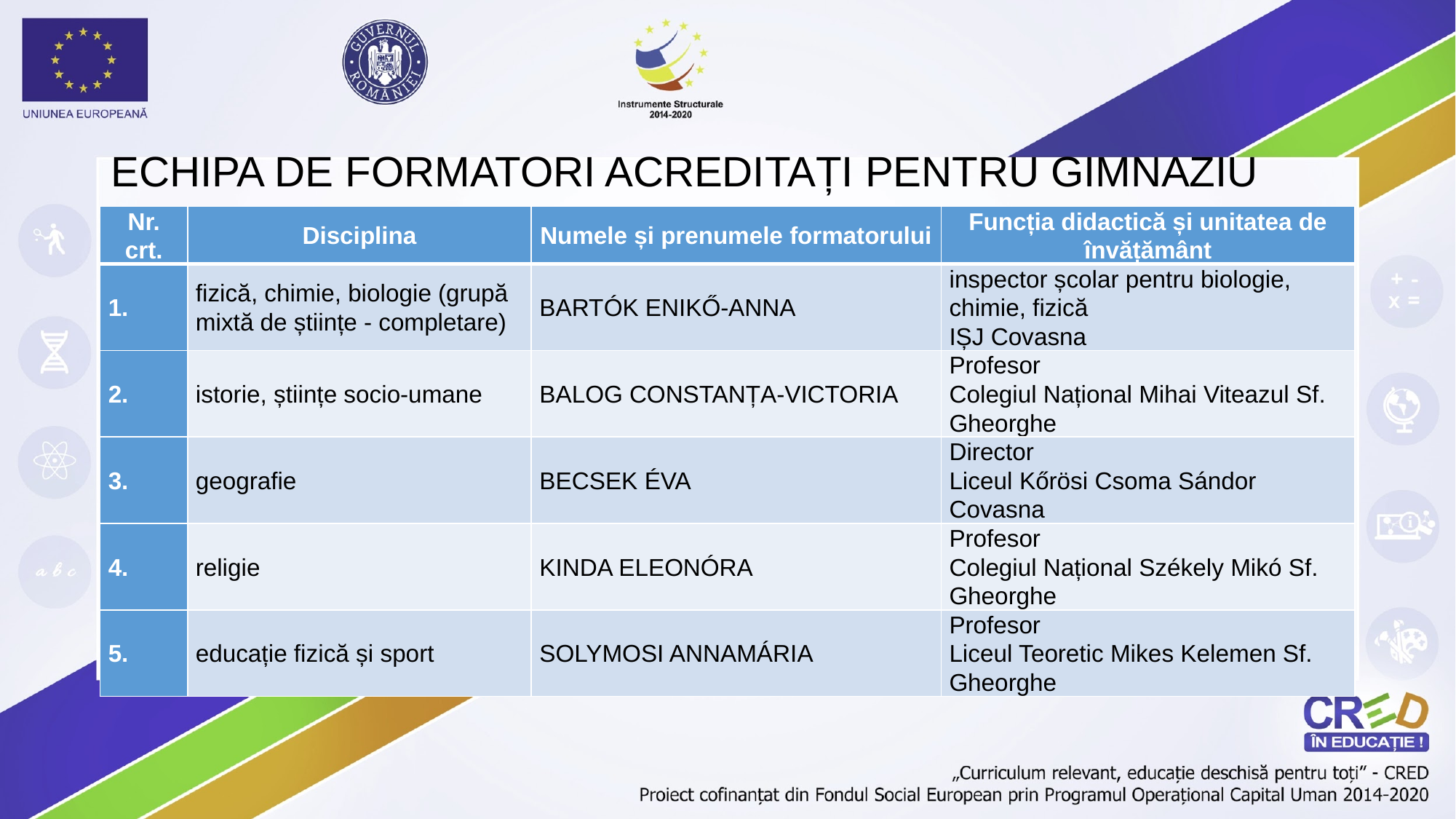

# ECHIPA DE FORMATORI ACREDITAȚI PENTRU GIMNAZIU
| Nr. crt. | Disciplina | Numele și prenumele formatorului | Funcția didactică și unitatea de învățământ |
| --- | --- | --- | --- |
| 1. | fizică, chimie, biologie (grupă mixtă de științe - completare) | BARTÓK ENIKŐ-ANNA | inspector școlar pentru biologie, chimie, fizică IȘJ Covasna |
| 2. | istorie, științe socio-umane | BALOG CONSTANȚA-VICTORIA | Profesor Colegiul Național Mihai Viteazul Sf. Gheorghe |
| 3. | geografie | BECSEK ÉVA | Director Liceul Kőrösi Csoma Sándor Covasna |
| 4. | religie | KINDA ELEONÓRA | Profesor Colegiul Național Székely Mikó Sf. Gheorghe |
| 5. | educație fizică și sport | SOLYMOSI ANNAMÁRIA | Profesor Liceul Teoretic Mikes Kelemen Sf. Gheorghe |